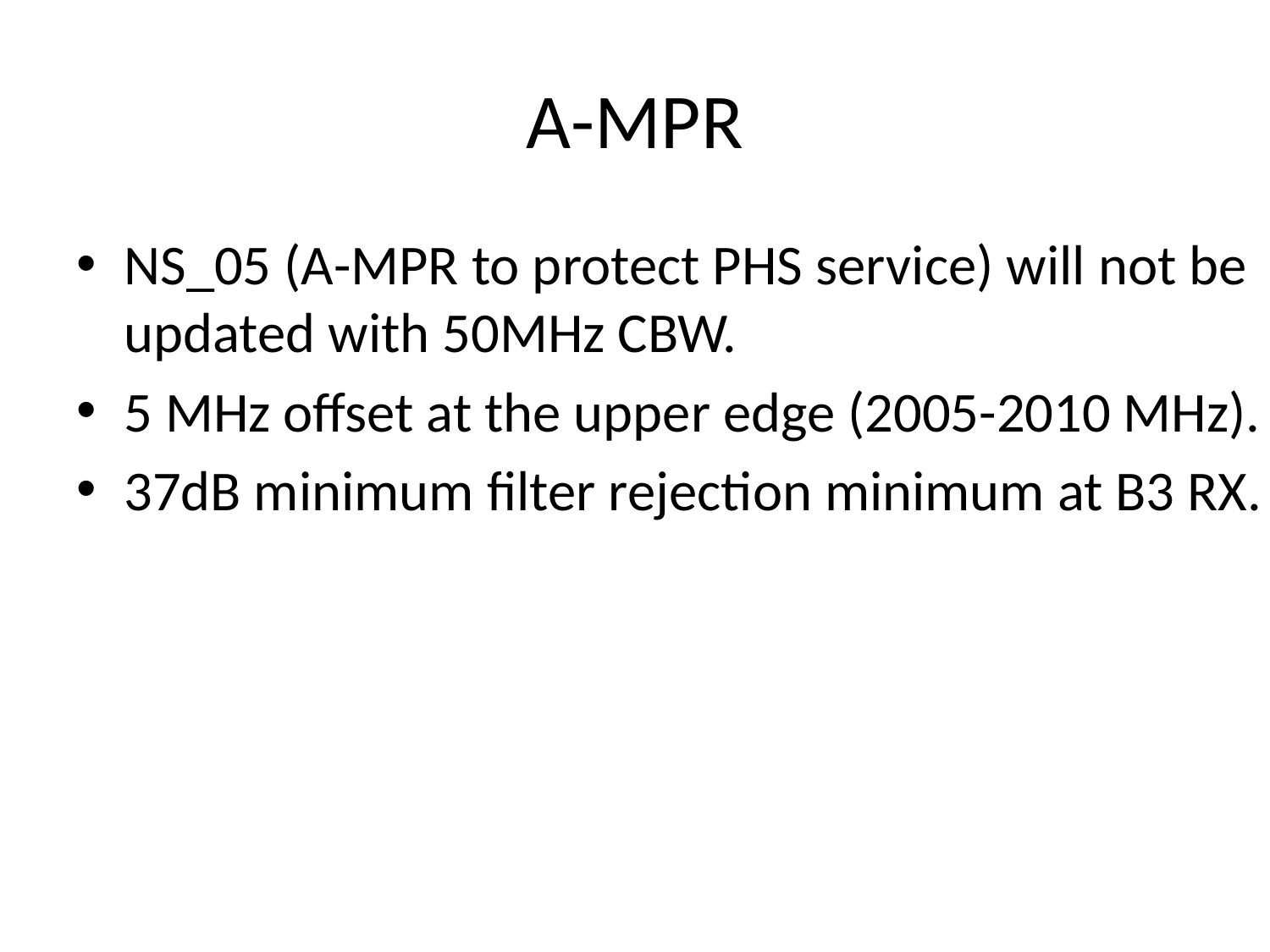

# A-MPR
NS_05 (A-MPR to protect PHS service) will not be updated with 50MHz CBW.
5 MHz offset at the upper edge (2005-2010 MHz).
37dB minimum filter rejection minimum at B3 RX.